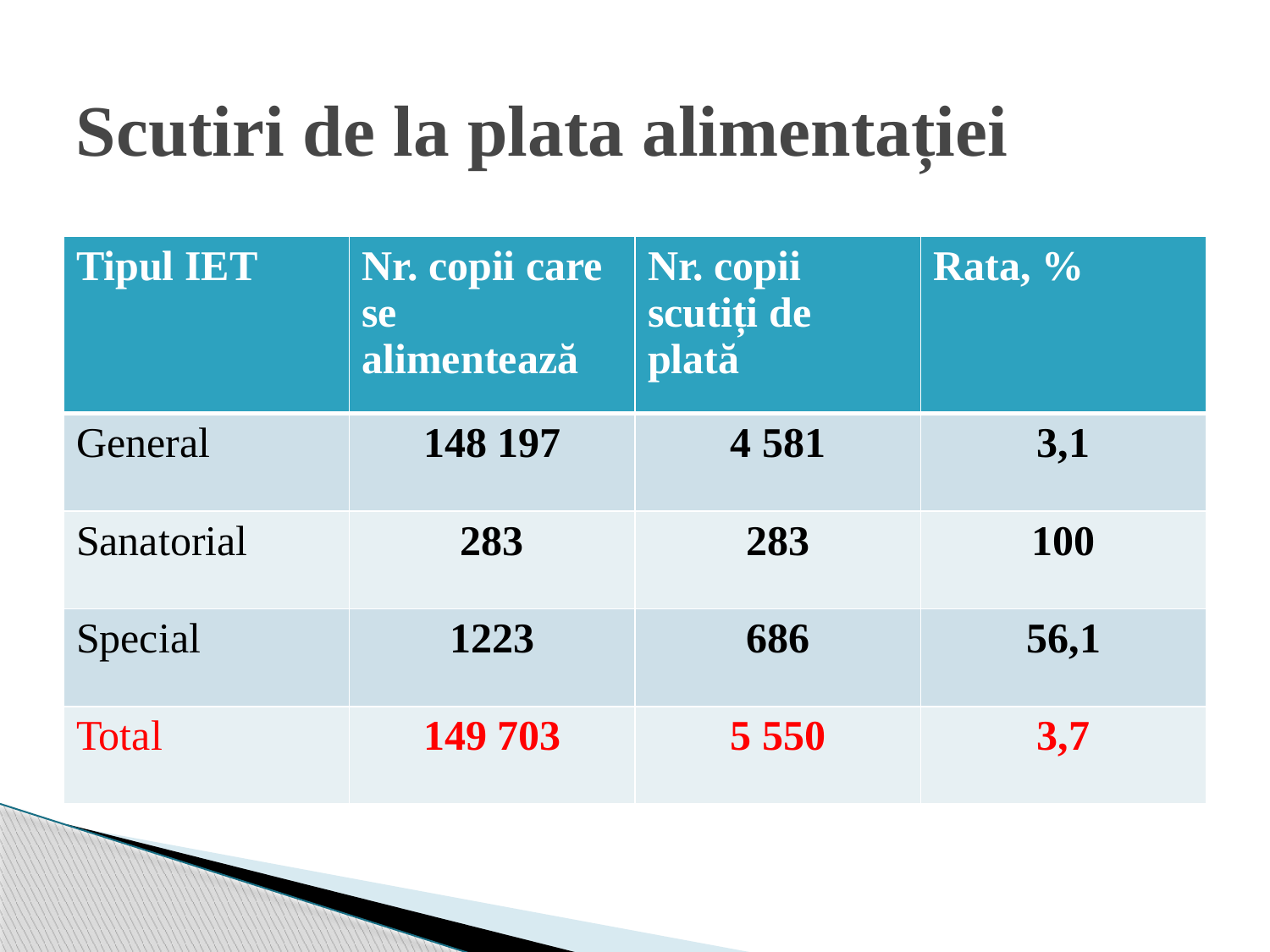

# Scutiri de la plata alimentației
| Tipul IET | Nr. copii care se alimentează | Nr. copii scutiți de plată | Rata, % |
| --- | --- | --- | --- |
| General | 148 197 | 4 581 | 3,1 |
| Sanatorial | 283 | 283 | 100 |
| Special | 1223 | 686 | 56,1 |
| Total | 149 703 | 5 550 | 3,7 |